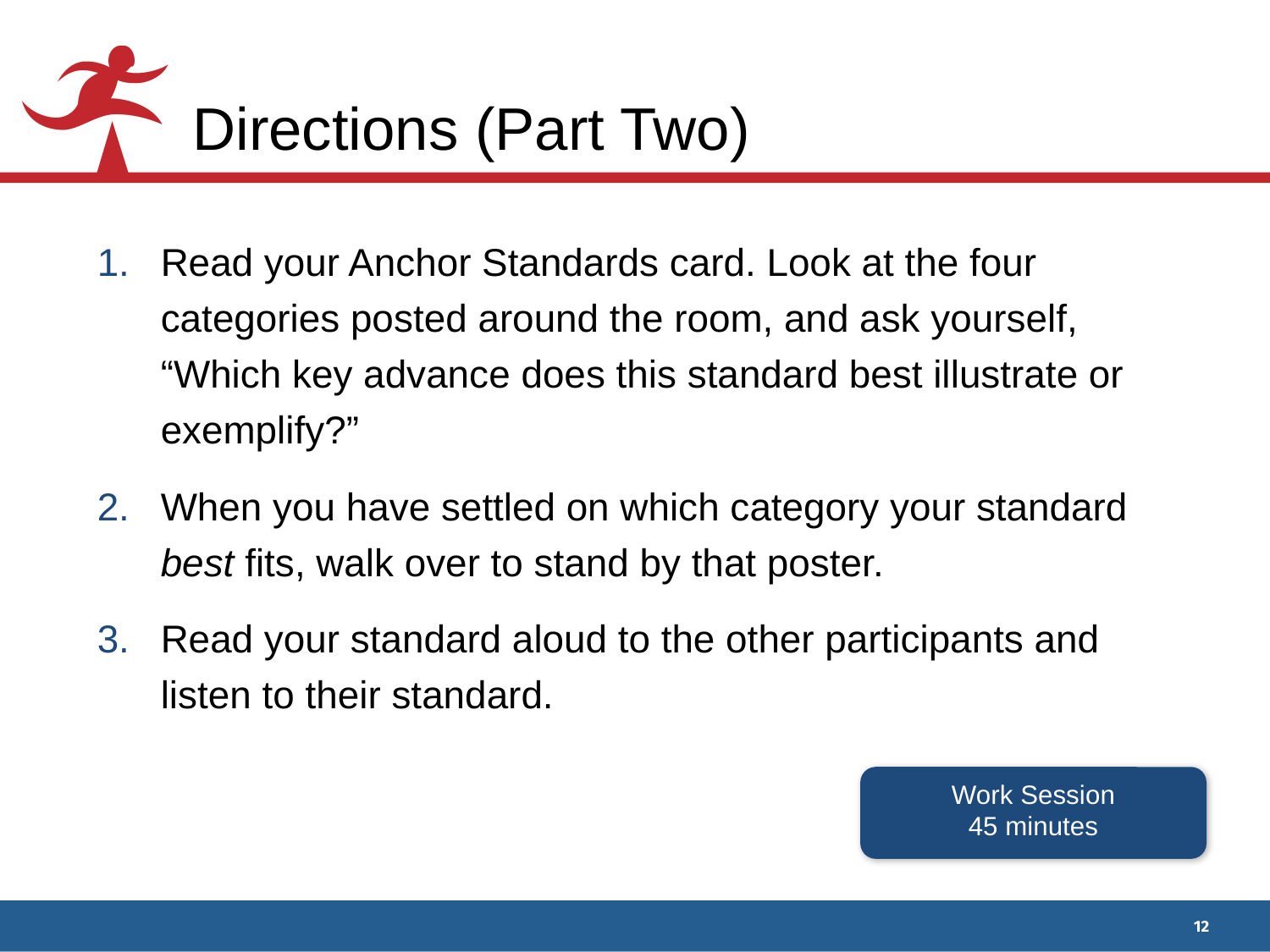

# Directions (Part Two)
Read your Anchor Standards card. Look at the four categories posted around the room, and ask yourself, “Which key advance does this standard best illustrate or exemplify?”
When you have settled on which category your standard best fits, walk over to stand by that poster.
Read your standard aloud to the other participants and listen to their standard.

Work Session
45 minutes